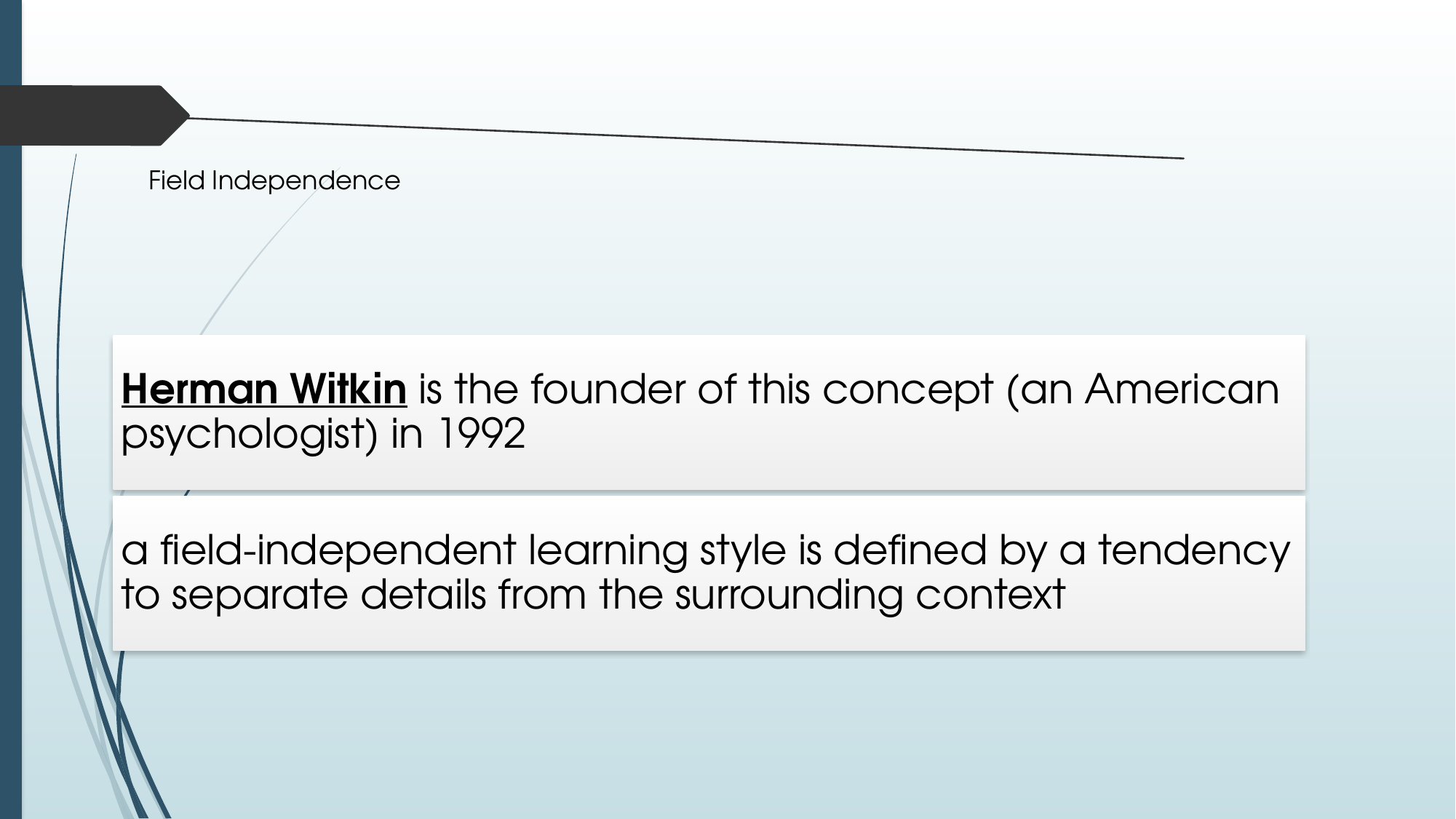

Field Independence
Herman Witkin is the founder of this concept (an American psychologist) in 1992
a field-independent learning style is defined by a tendency to separate details from the surrounding context